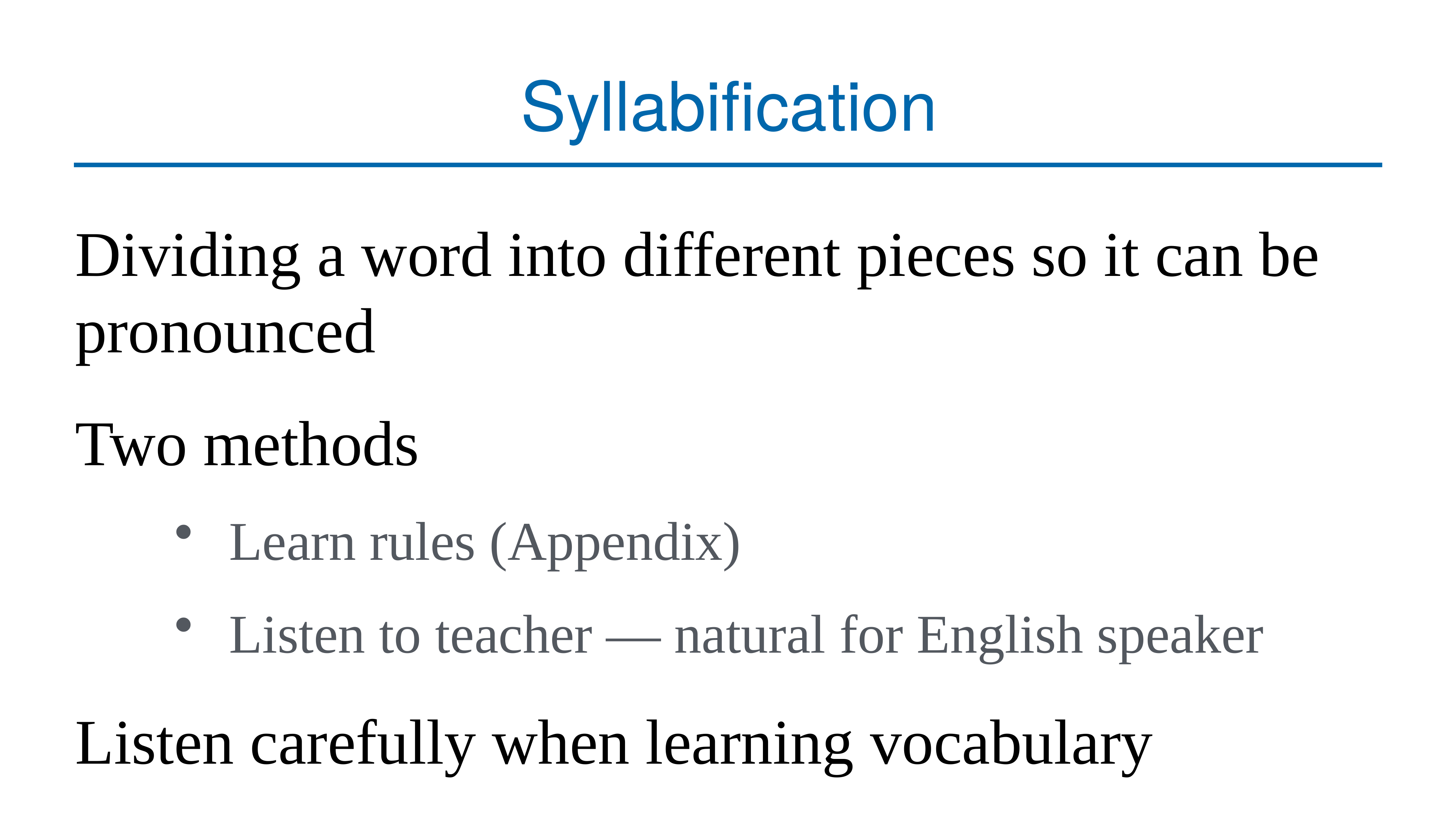

# Syllabification
Dividing a word into different pieces so it can be pronounced
Two methods
Learn rules (Appendix)
Listen to teacher — natural for English speaker
Listen carefully when learning vocabulary